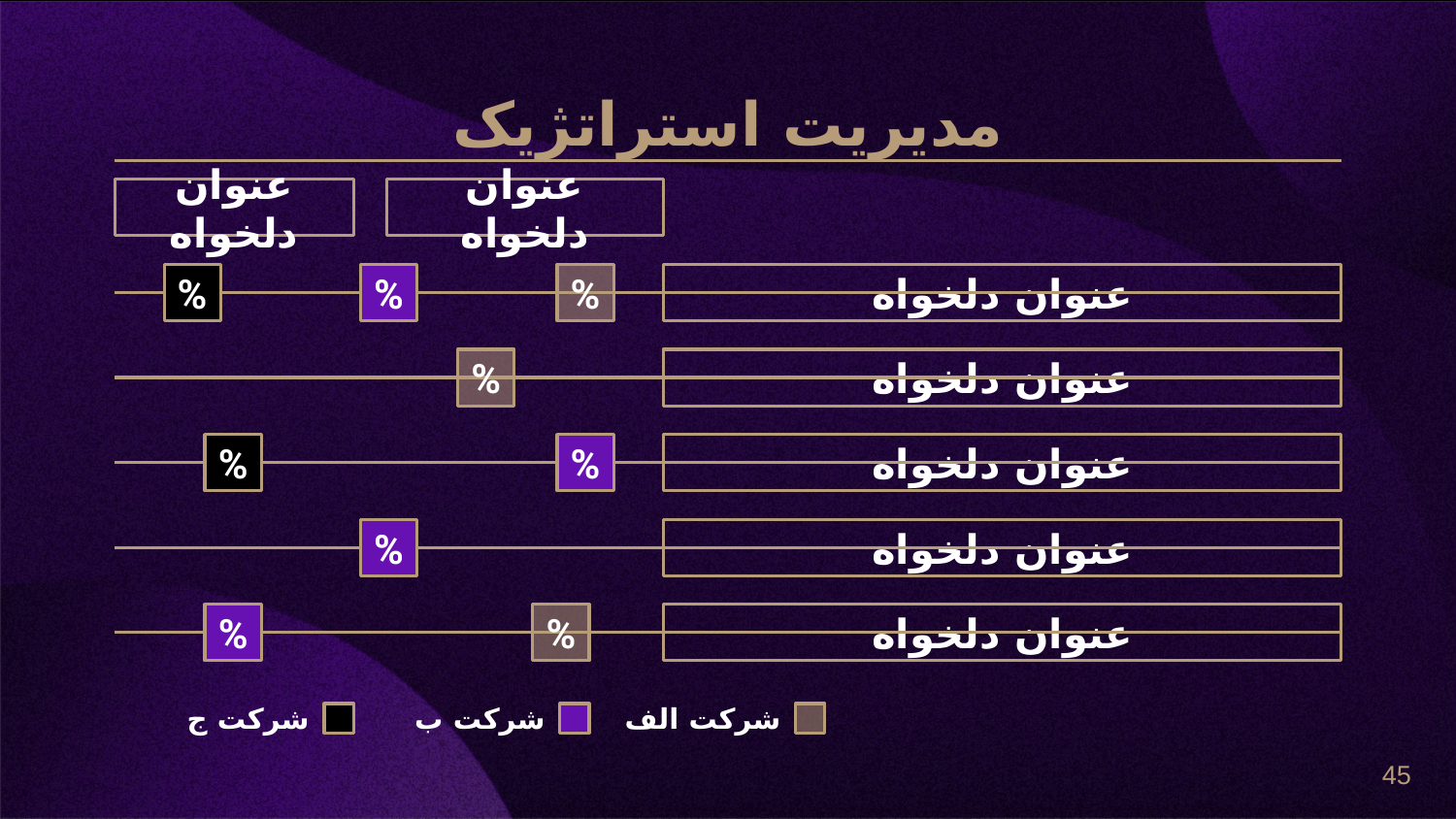

# مدیریت استراتژیک
عنوان دلخواه
عنوان دلخواه
%
%
%
عنوان دلخواه
%
عنوان دلخواه
%
%
عنوان دلخواه
%
عنوان دلخواه
%
%
عنوان دلخواه
شرکت ج
شرکت ب
شرکت الف

45